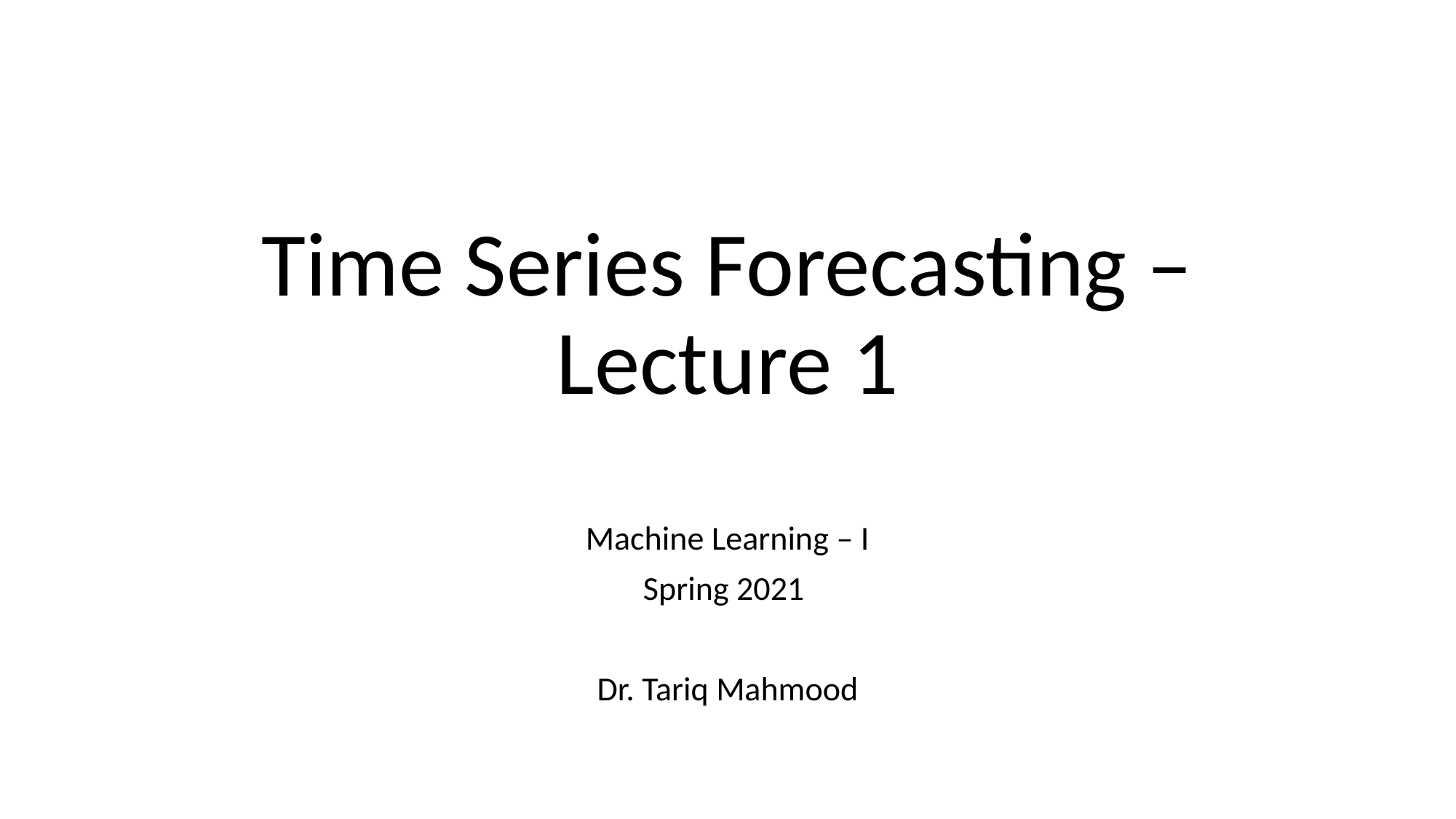

# Time Series Forecasting – Lecture 1
Machine Learning – I
Spring 2021

Dr. Tariq Mahmood